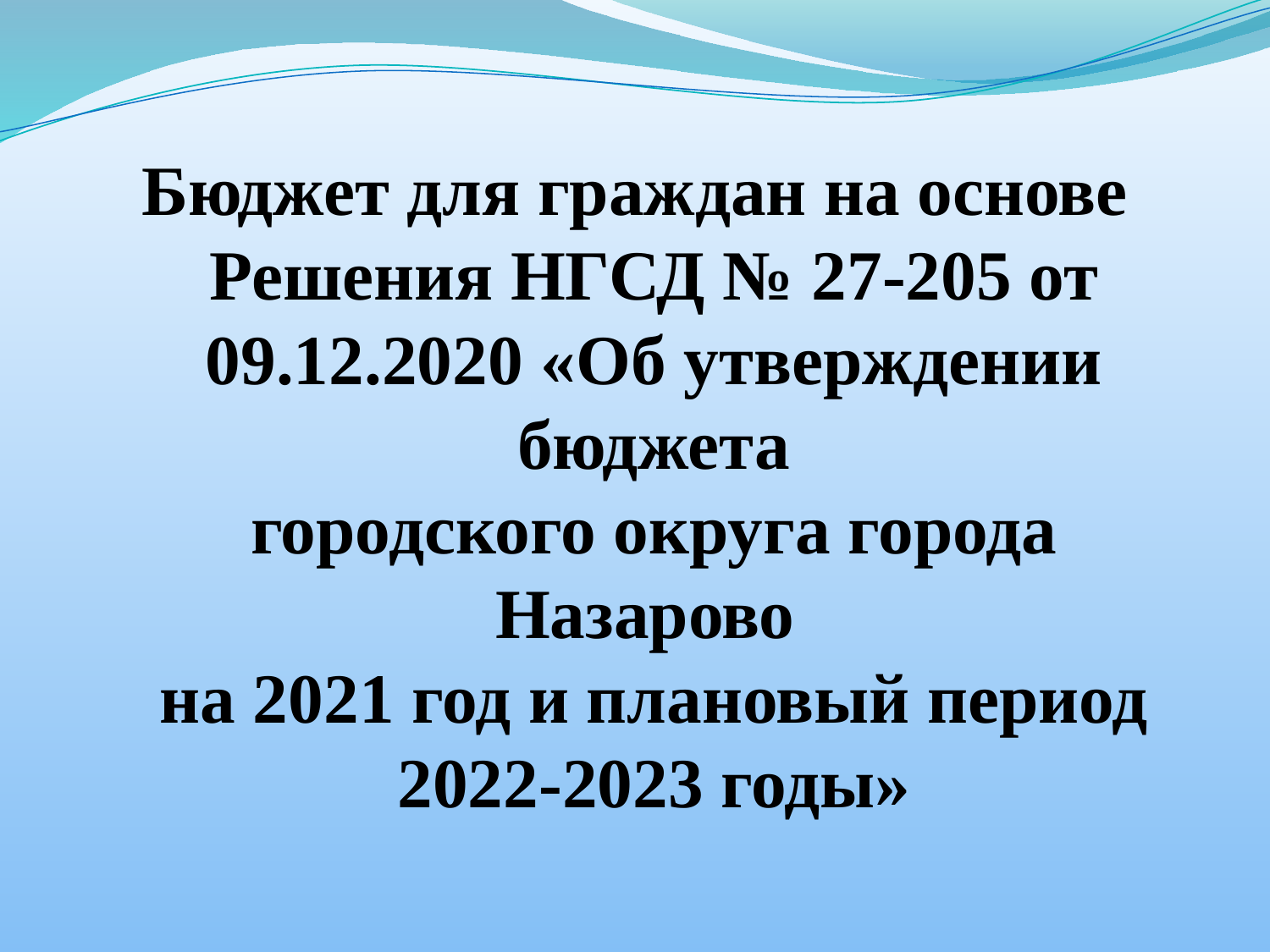

Бюджет для граждан на основе Решения НГСД № 27-205 от 09.12.2020 «Об утверждении бюджета
городского округа города Назарово
на 2021 год и плановый период 2022-2023 годы»